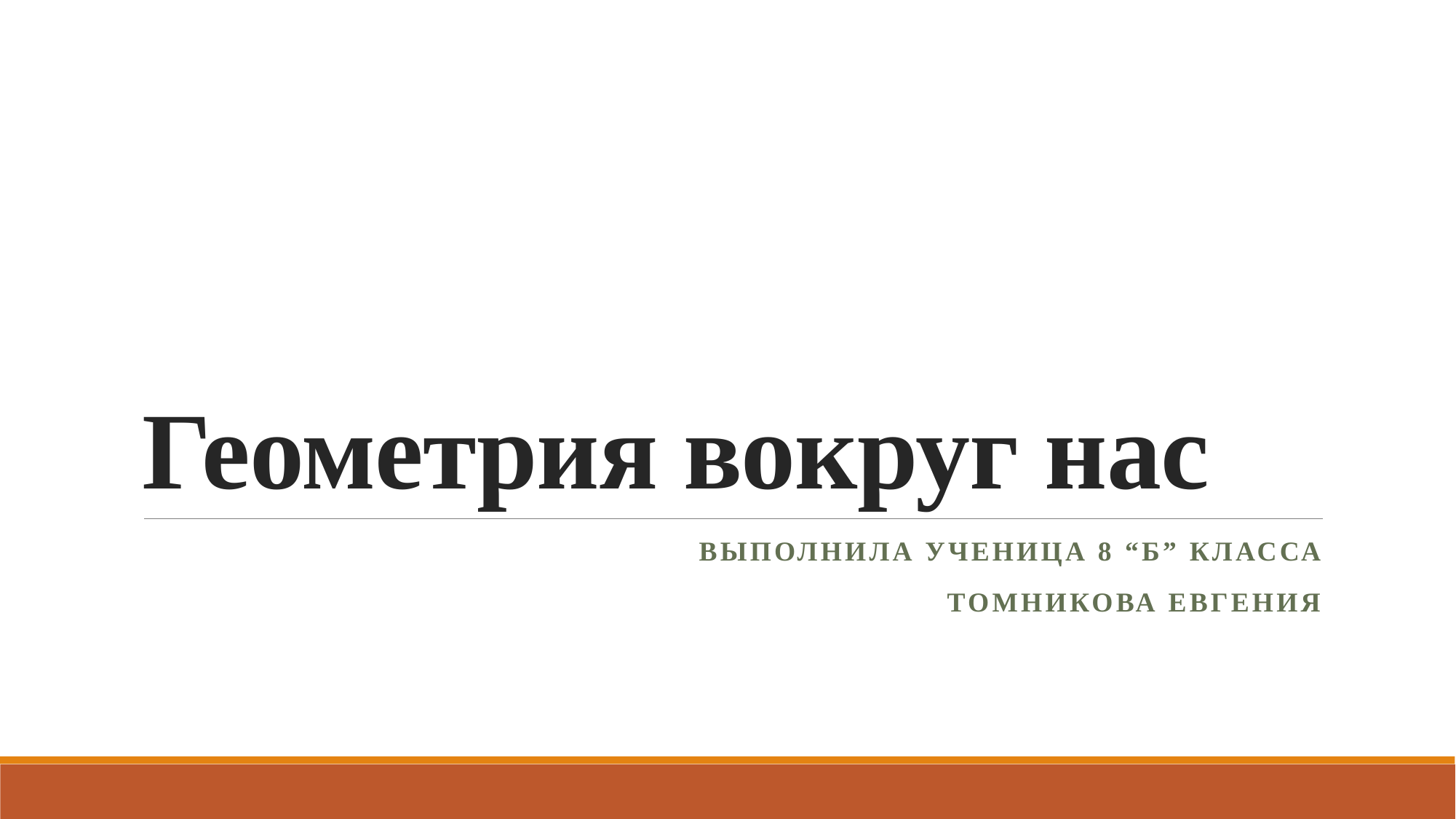

# Геометрия вокруг нас
Выполнила ученица 8 “Б” класса
Томникова Евгения